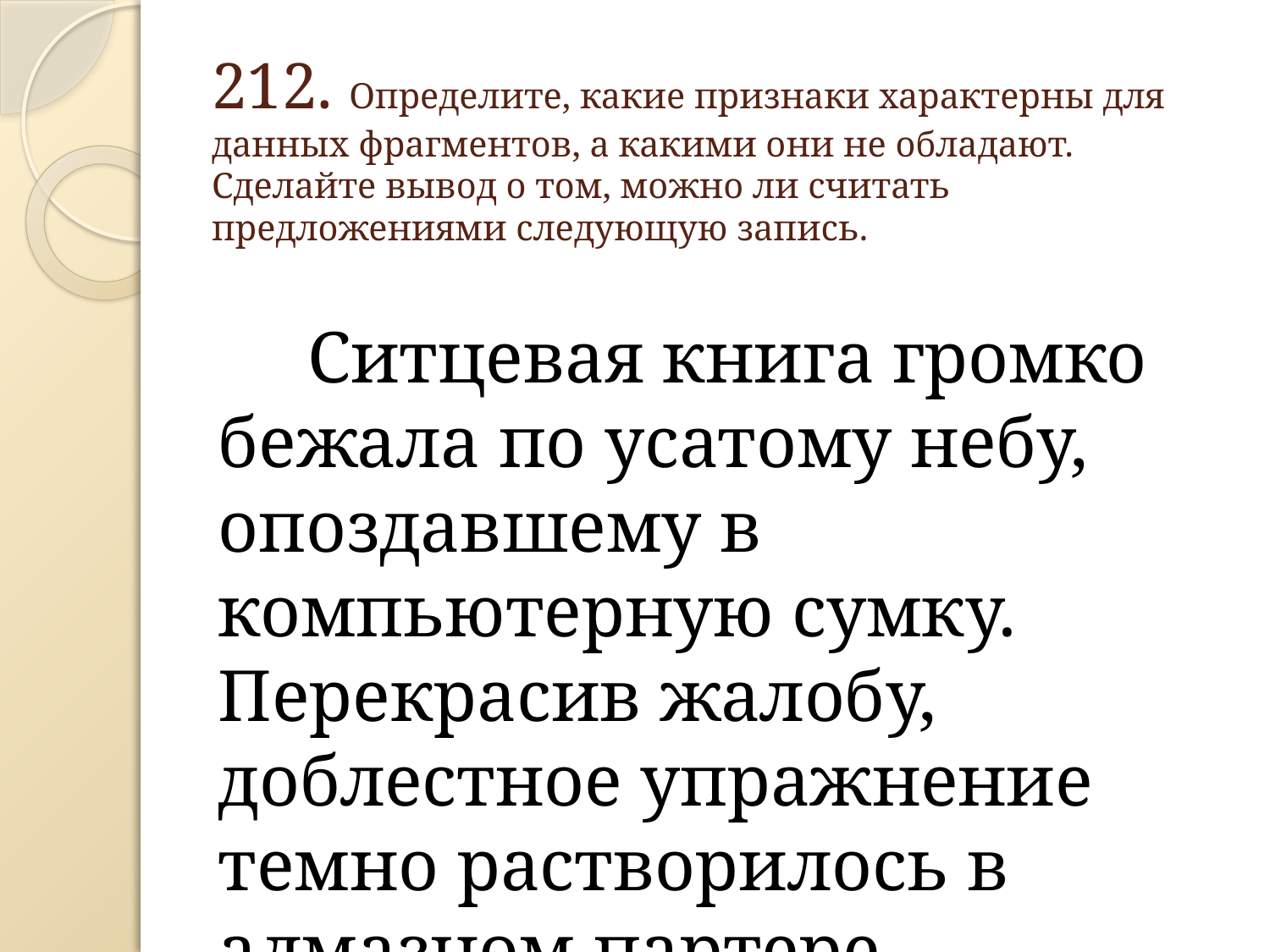

# 212. Определите, какие признаки характерны для данных фрагментов, а какими они не обладают. Сделайте вывод о том, можно ли считать предложениями следующую запись.
       Ситцевая книга громко бежала по усатому небу, опоздавшему в компьютерную сумку. Перекрасив жалобу, доблестное упражнение темно растворилось в алмазном партере.